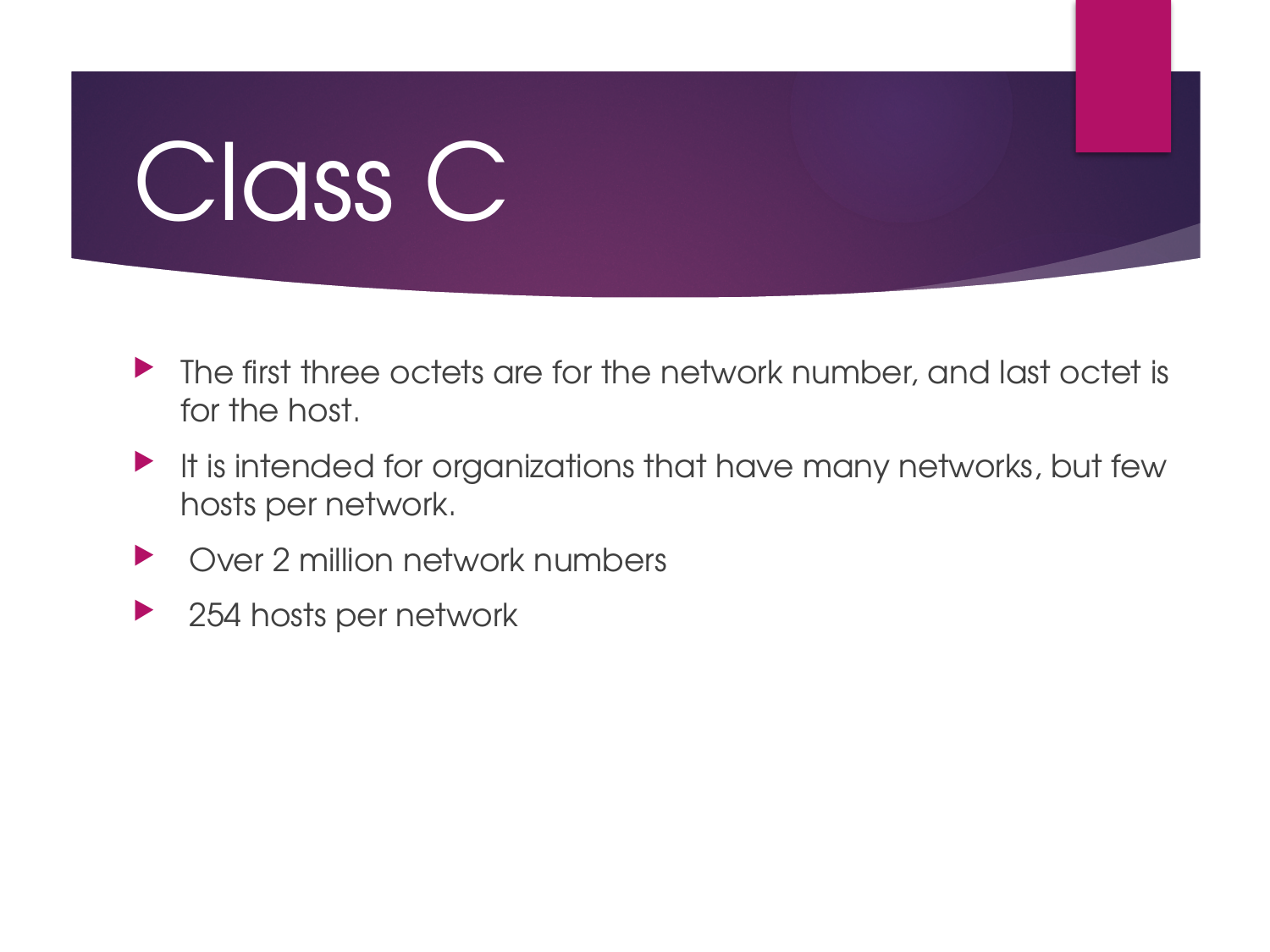

# Class C
The first three octets are for the network number, and last octet is for the host.
It is intended for organizations that have many networks, but few hosts per network.
 Over 2 million network numbers
 254 hosts per network